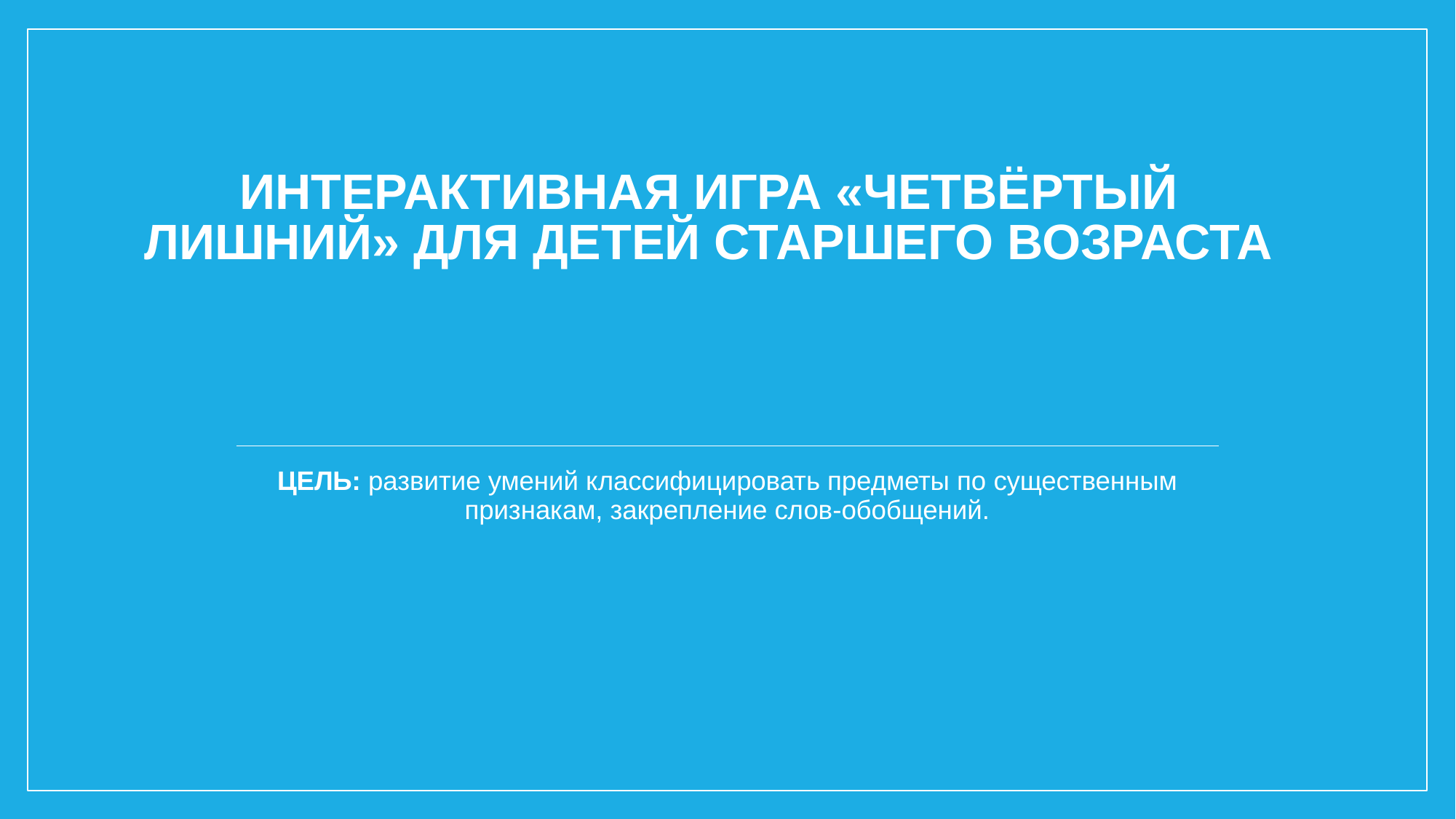

# Интерактивная игра «четвёртый лишний» для детей старшего возраста
ЦЕЛЬ: развитие умений классифицировать предметы по существенным признакам, закрепление слов-обобщений.